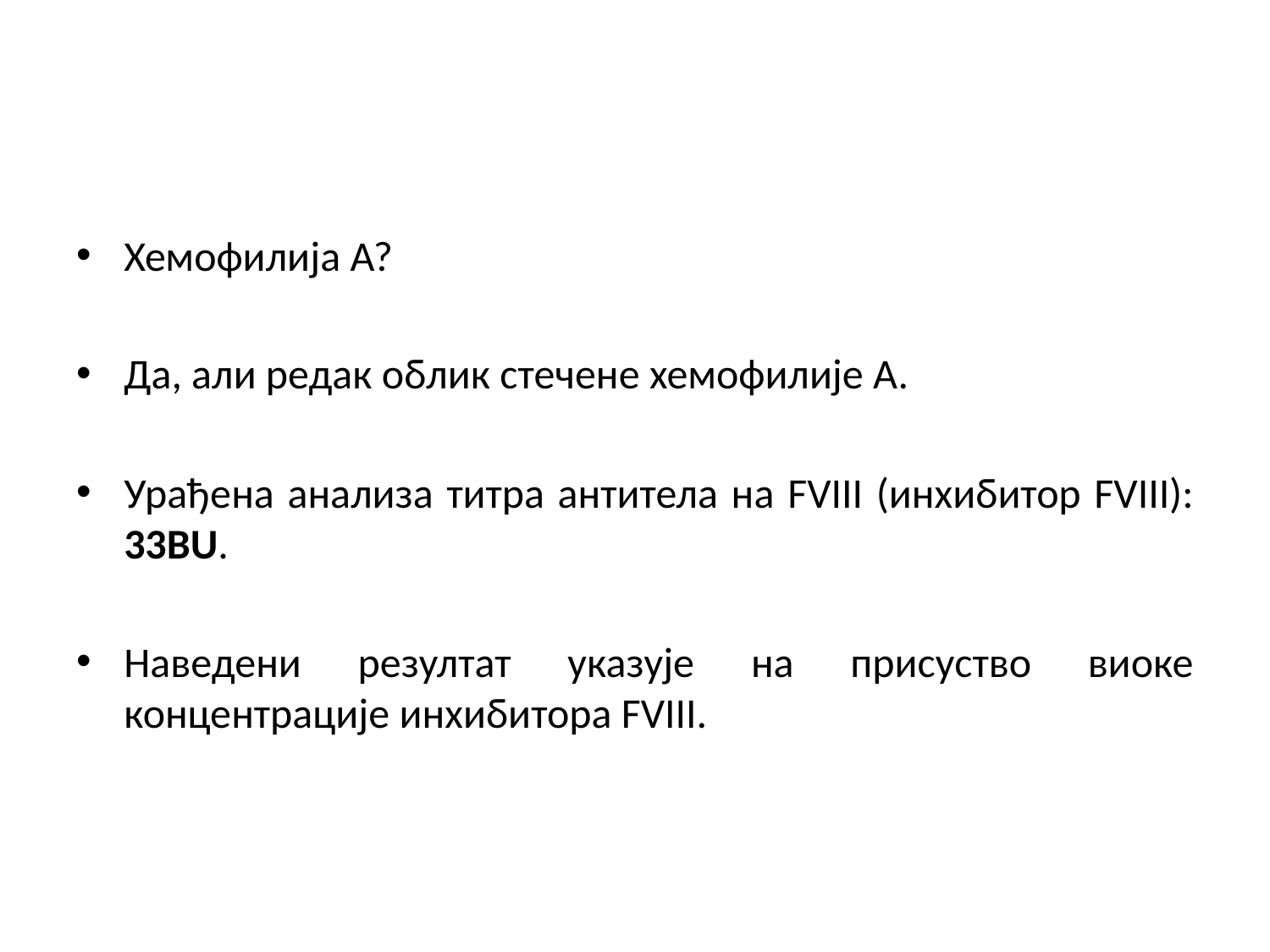

#
Хемофилија A?

Да, али редак облик стечене хемофилије А.

Урађена анализа титра антитела на FVIII (инхибитор FVIII): 33BU.

Наведени резултат указује на присуство виоке концентрације инхибитора FVIII.